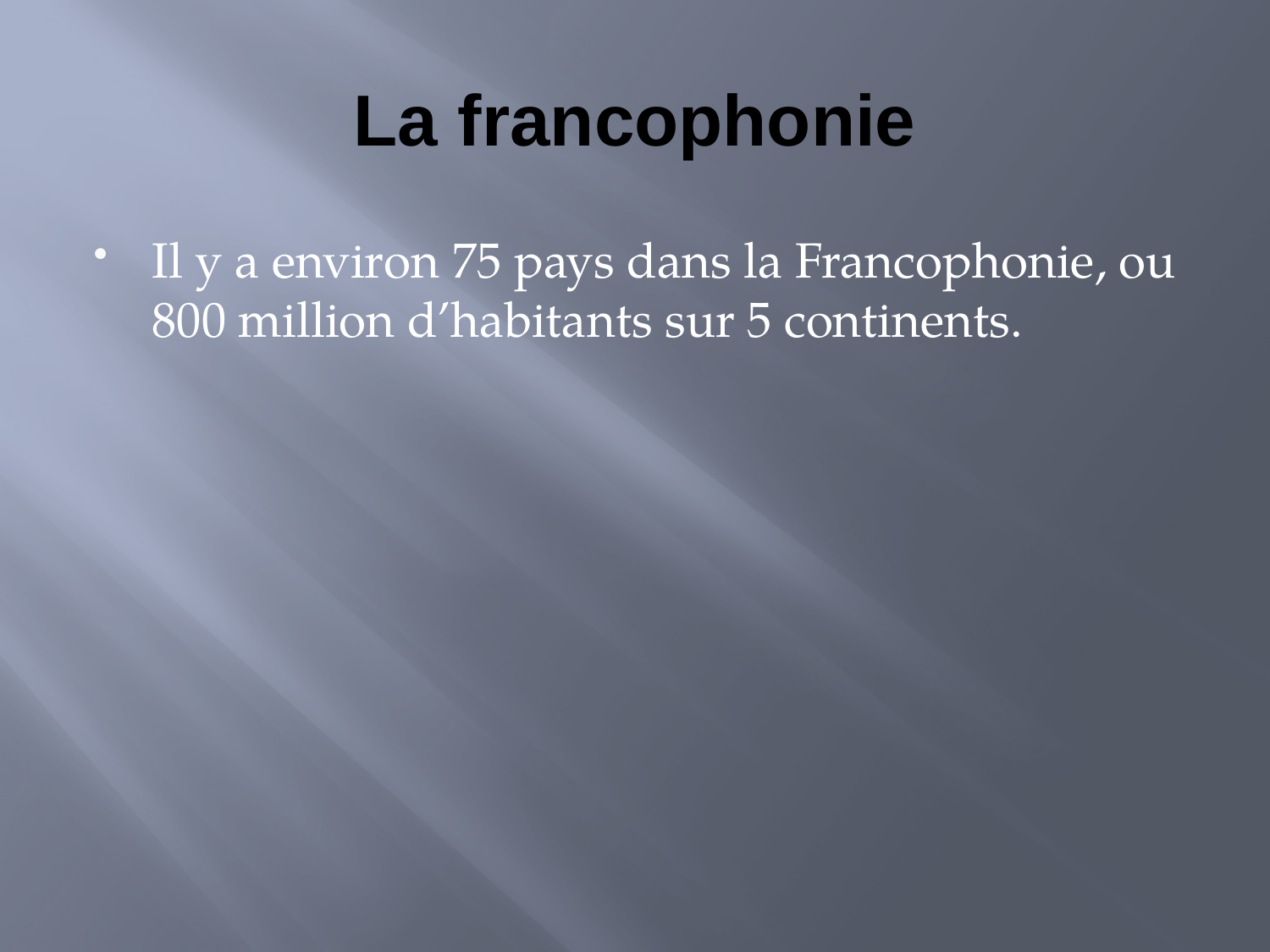

# La francophonie
Il y a environ 75 pays dans la Francophonie, ou 800 million d’habitants sur 5 continents.